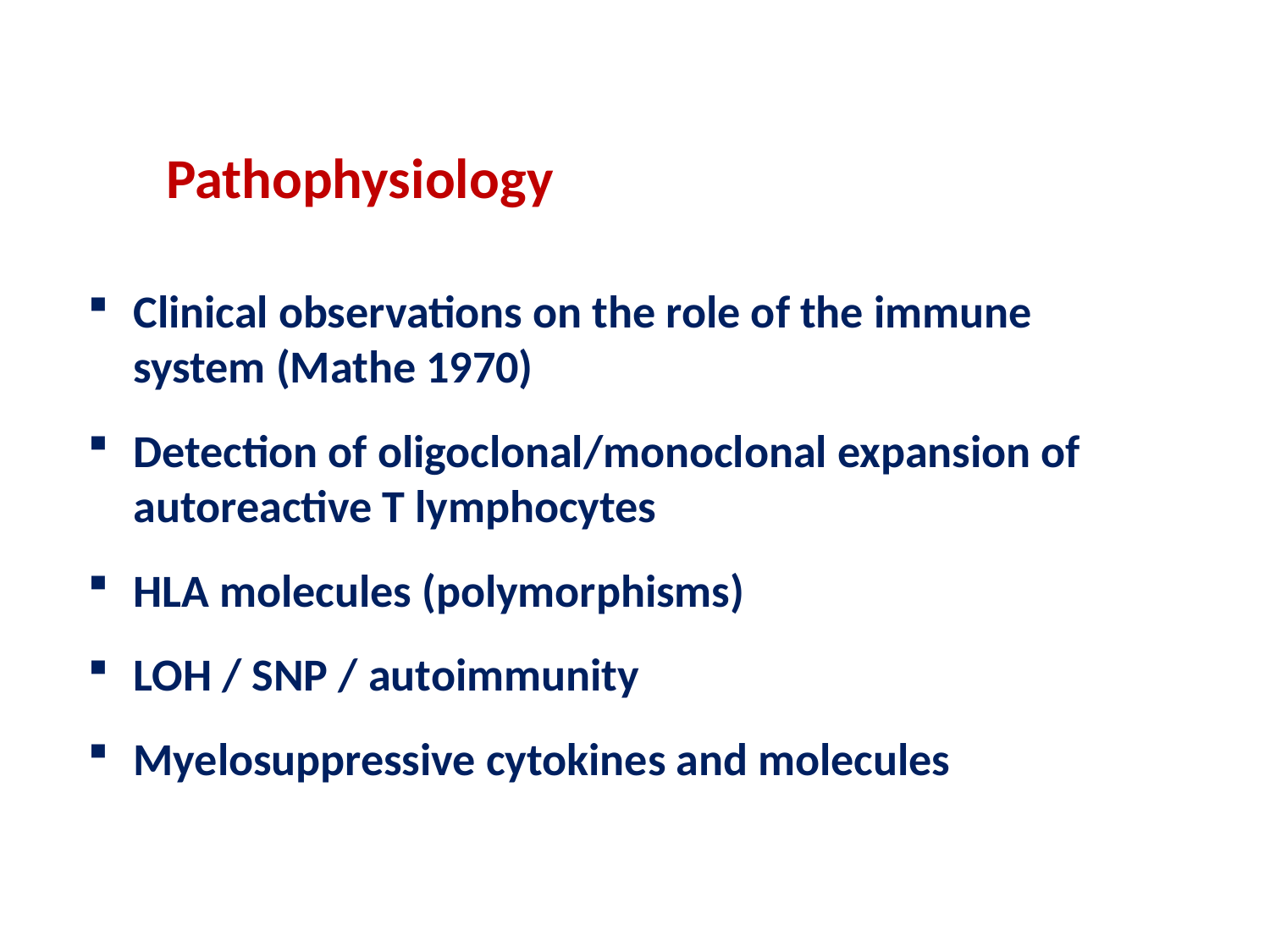

# Pathophysiology
Clinical observations on the role of the immune system (Mathe 1970)
Detection of oligoclonal/monoclonal expansion of autoreactive T lymphocytes
HLA molecules (polymorphisms)
LOH / SNP / autoimmunity
Myelosuppressive cytokines and molecules